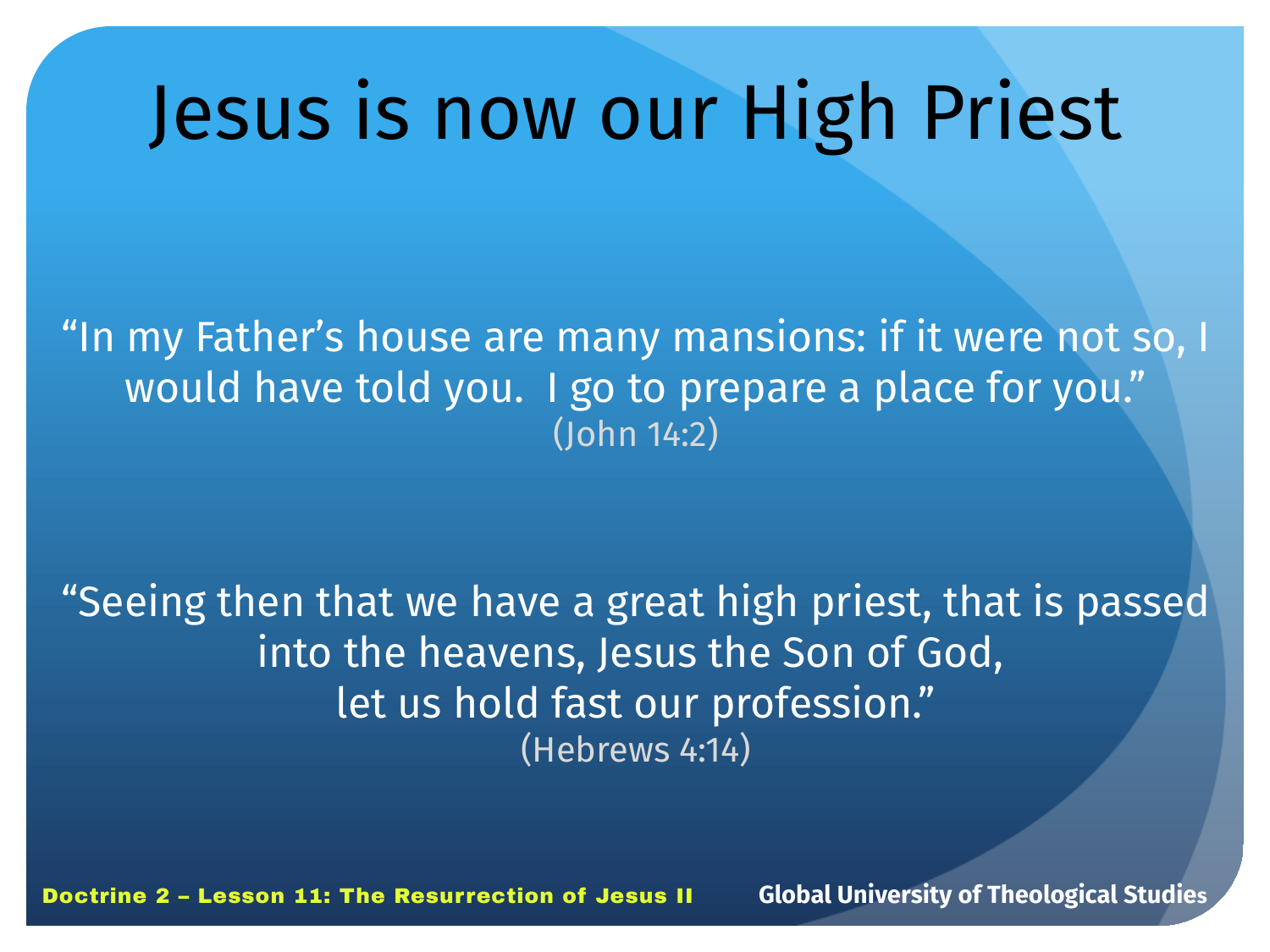

Jesus is now our High Priest
“In my Father’s house are many mansions: if it were not so, I would have told you.  I go to prepare a place for you.”
(John 14:2)
“Seeing then that we have a great high priest, that is passed into the heavens, Jesus the Son of God,
let us hold fast our profession.”
(Hebrews 4:14)
Doctrine 2 – Lesson 11: The Resurrection of Jesus II        Global University of Theological Studies